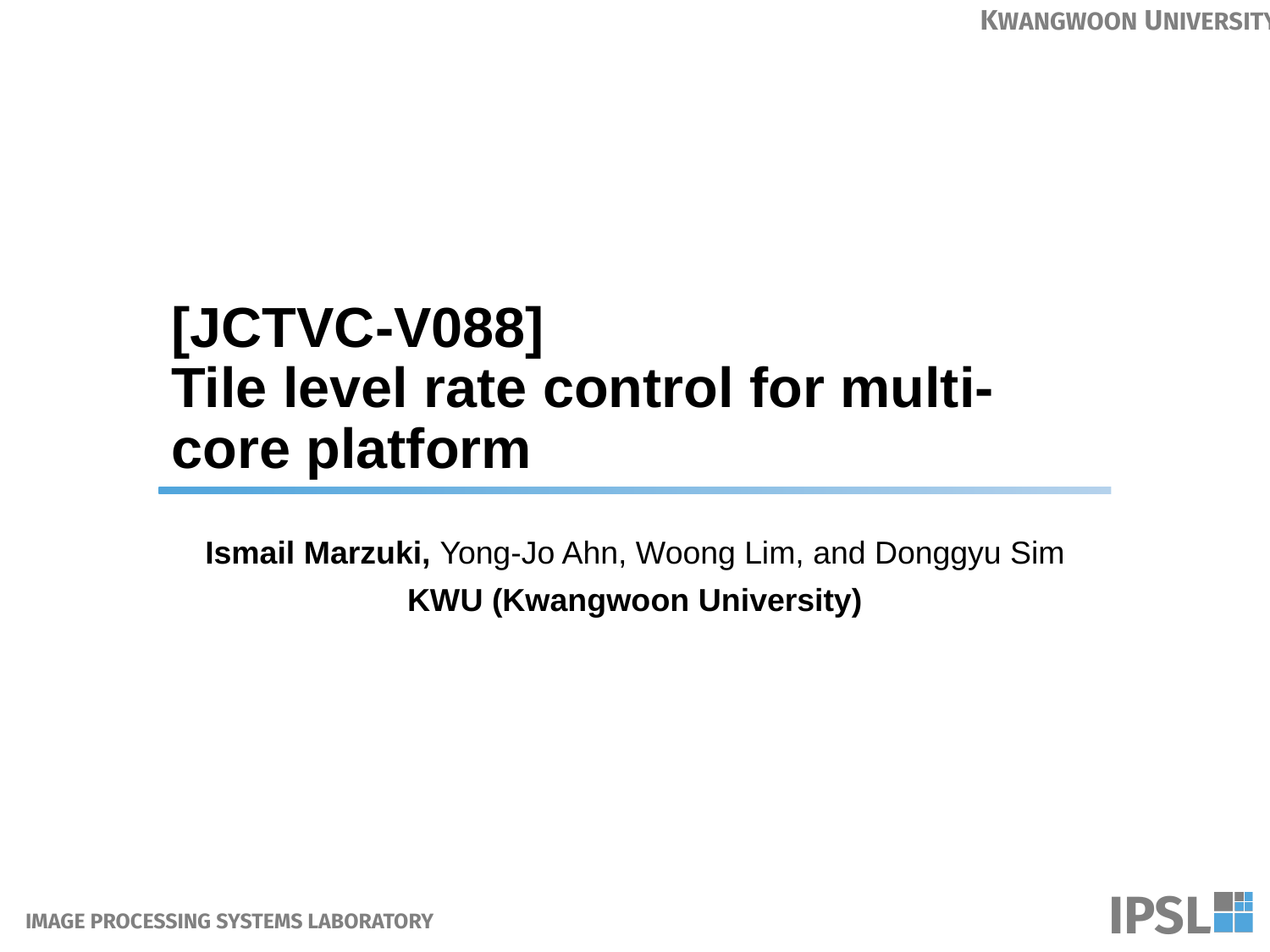

# [JCTVC-V088] Tile level rate control for multi-core platform
Ismail Marzuki, Yong-Jo Ahn, Woong Lim, and Donggyu Sim
KWU (Kwangwoon University)